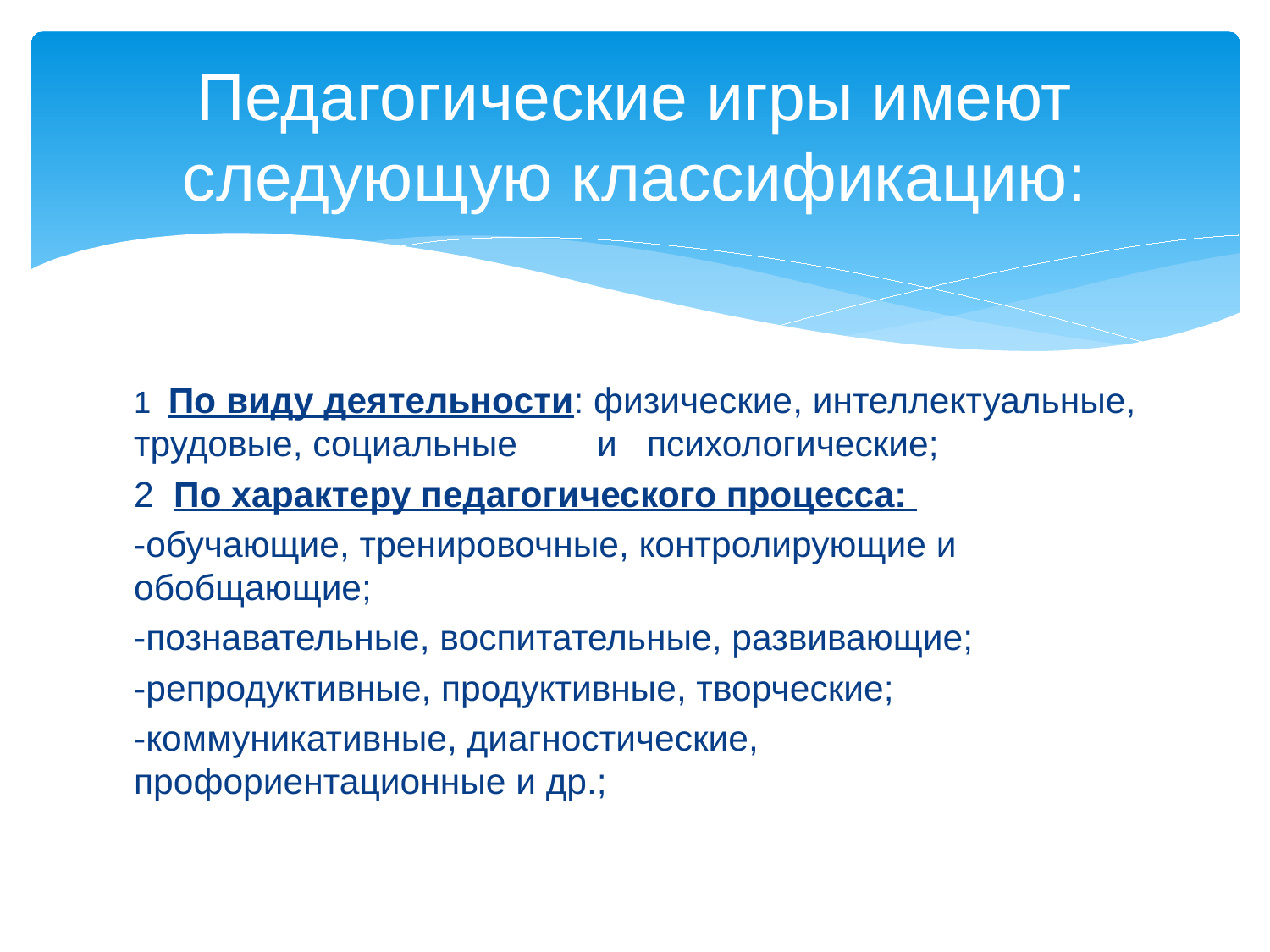

# Педагогические игры имеют следующую классификацию:
1  По виду деятельности: физические, интеллектуальные, трудовые, социальные        и   психологические;
2  По характеру педагогического процесса:
-обучающие, тренировочные, контролирующие и обобщающие;
-познавательные, воспитательные, развивающие;
-репродуктивные, продуктивные, творческие;
-коммуникативные, диагностические, профориентационные и др.;